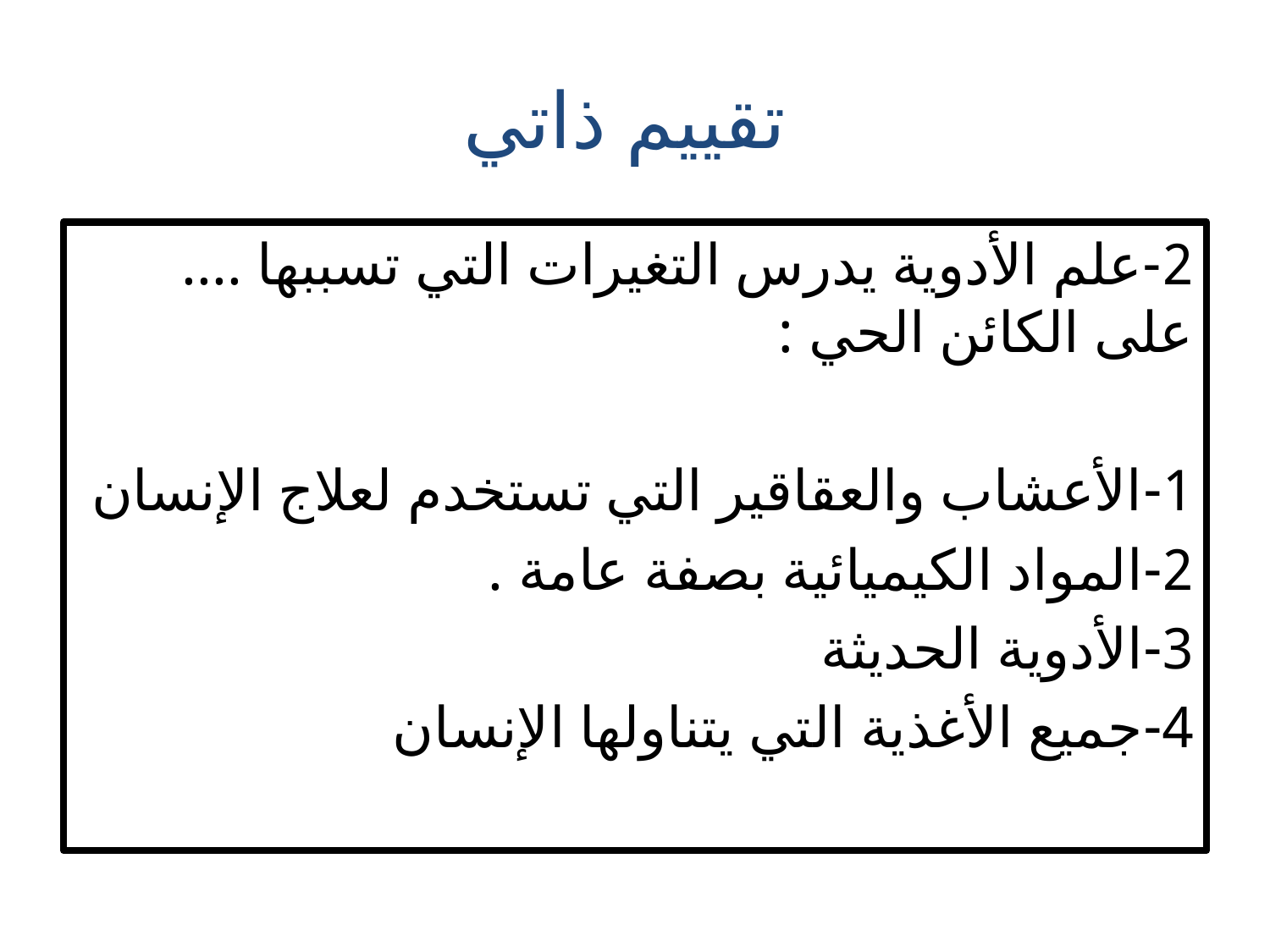

# تقييم ذاتي
2-علم الأدوية يدرس التغيرات التي تسببها .... على الكائن الحي :

1-الأعشاب والعقاقير التي تستخدم لعلاج الإنسان
2-المواد الكيميائية بصفة عامة .
3-الأدوية الحديثة
4-جميع الأغذية التي يتناولها الإنسان